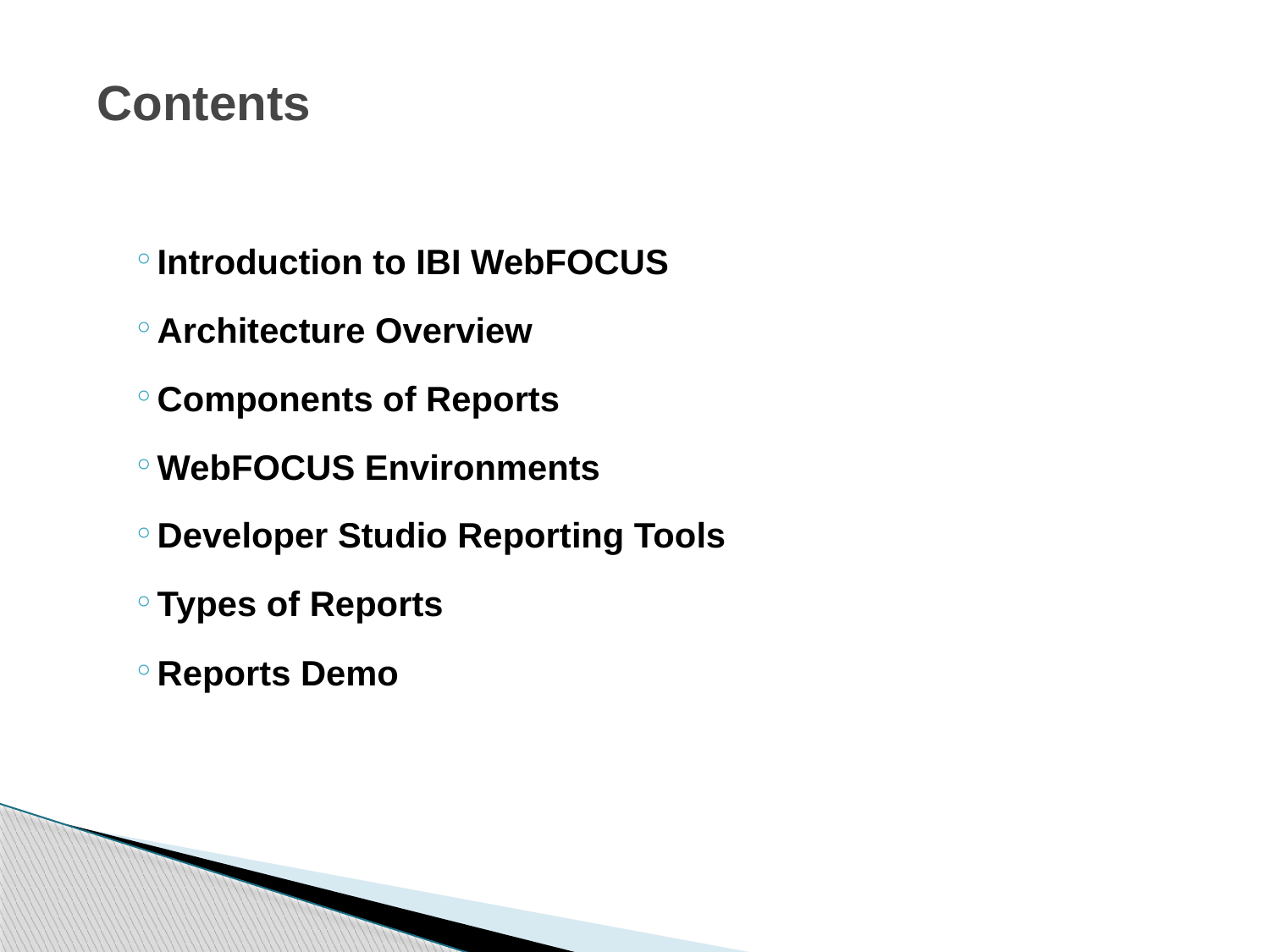

# Contents
Introduction to IBI WebFOCUS
Architecture Overview
Components of Reports
WebFOCUS Environments
Developer Studio Reporting Tools
Types of Reports
Reports Demo